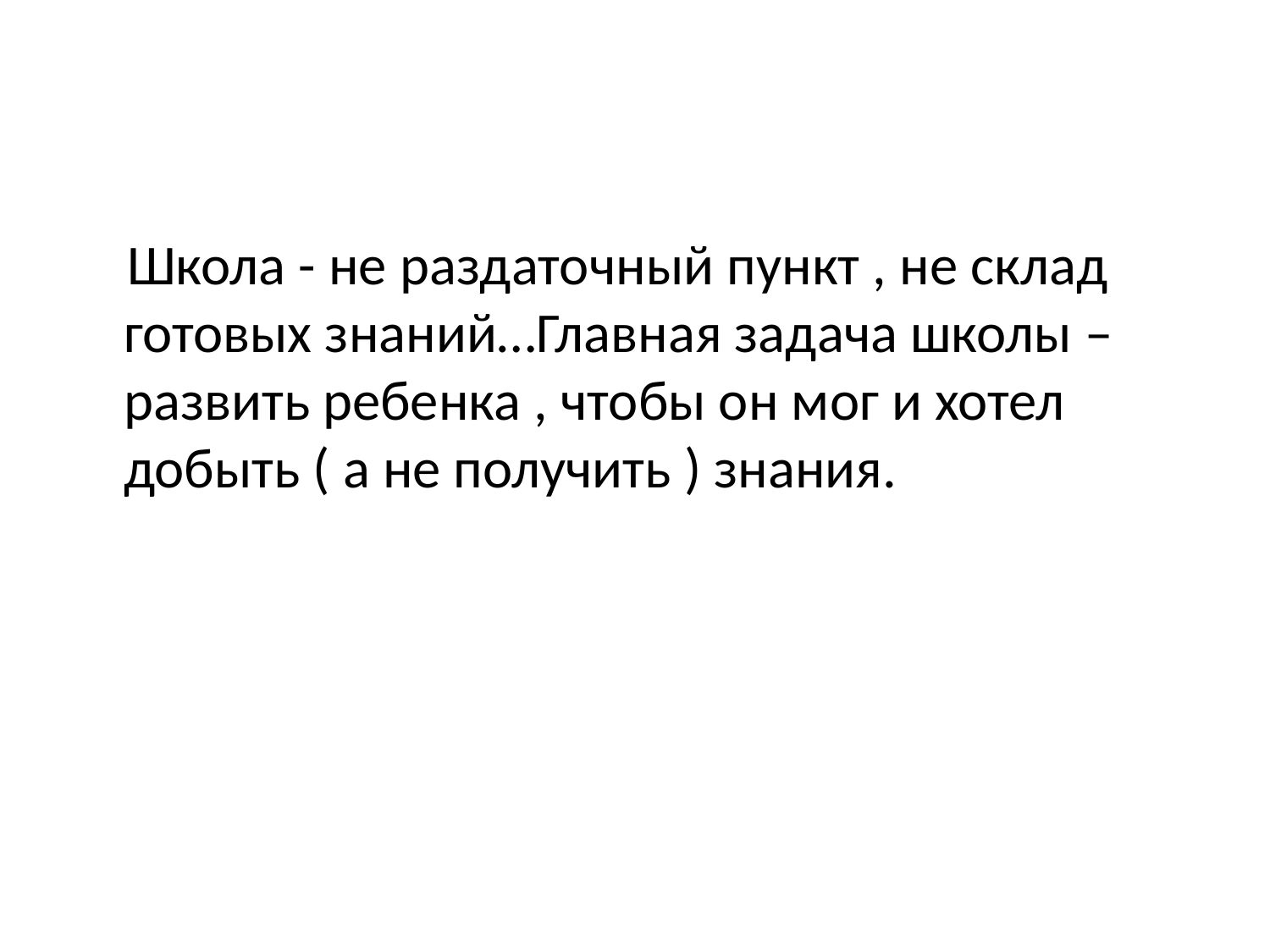

Школа - не раздаточный пункт , не склад готовых знаний…Главная задача школы – развить ребенка , чтобы он мог и хотел добыть ( а не получить ) знания.